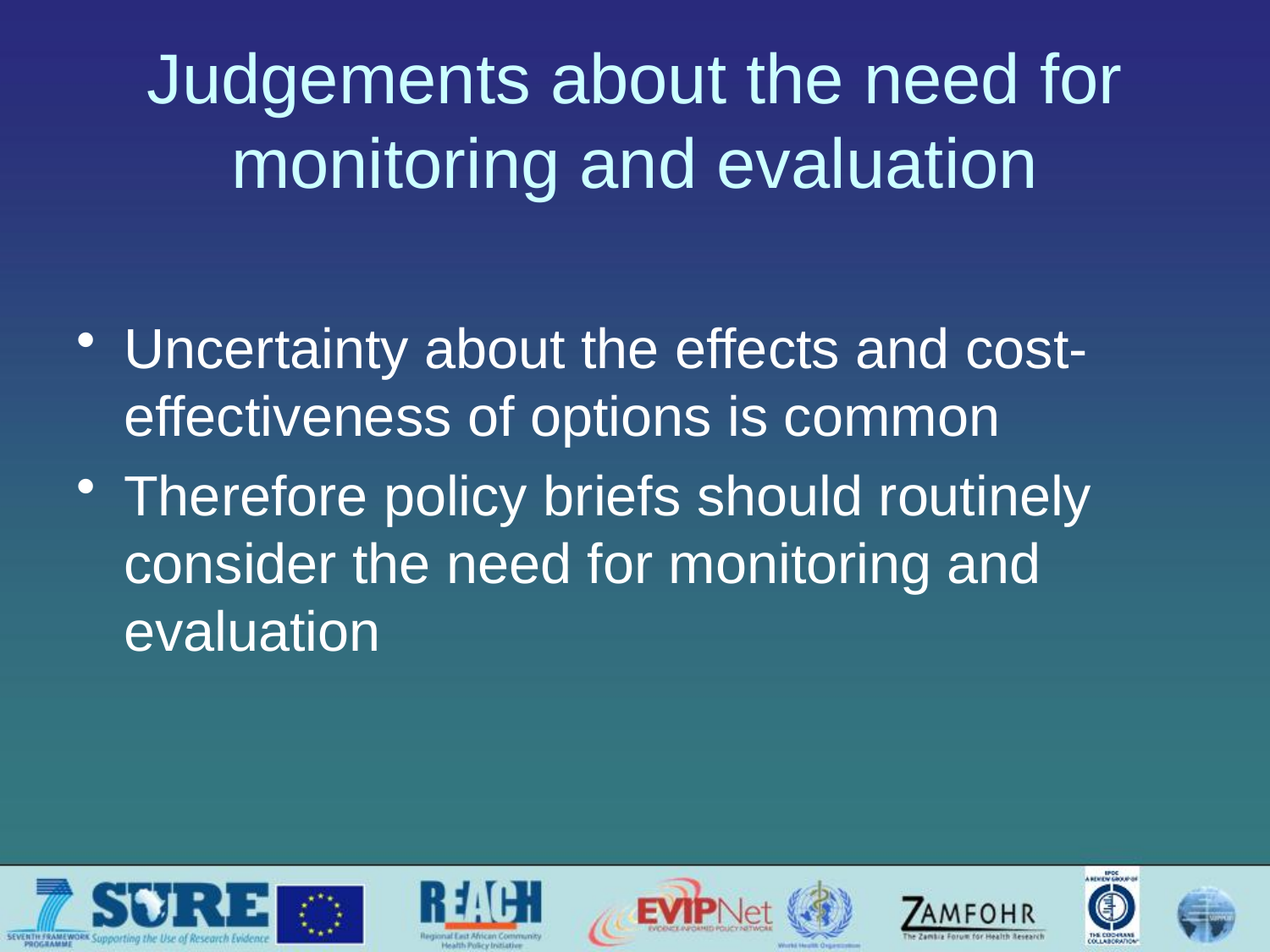

# Judgements about the need for monitoring and evaluation
Uncertainty about the effects and cost-effectiveness of options is common
Therefore policy briefs should routinely consider the need for monitoring and evaluation